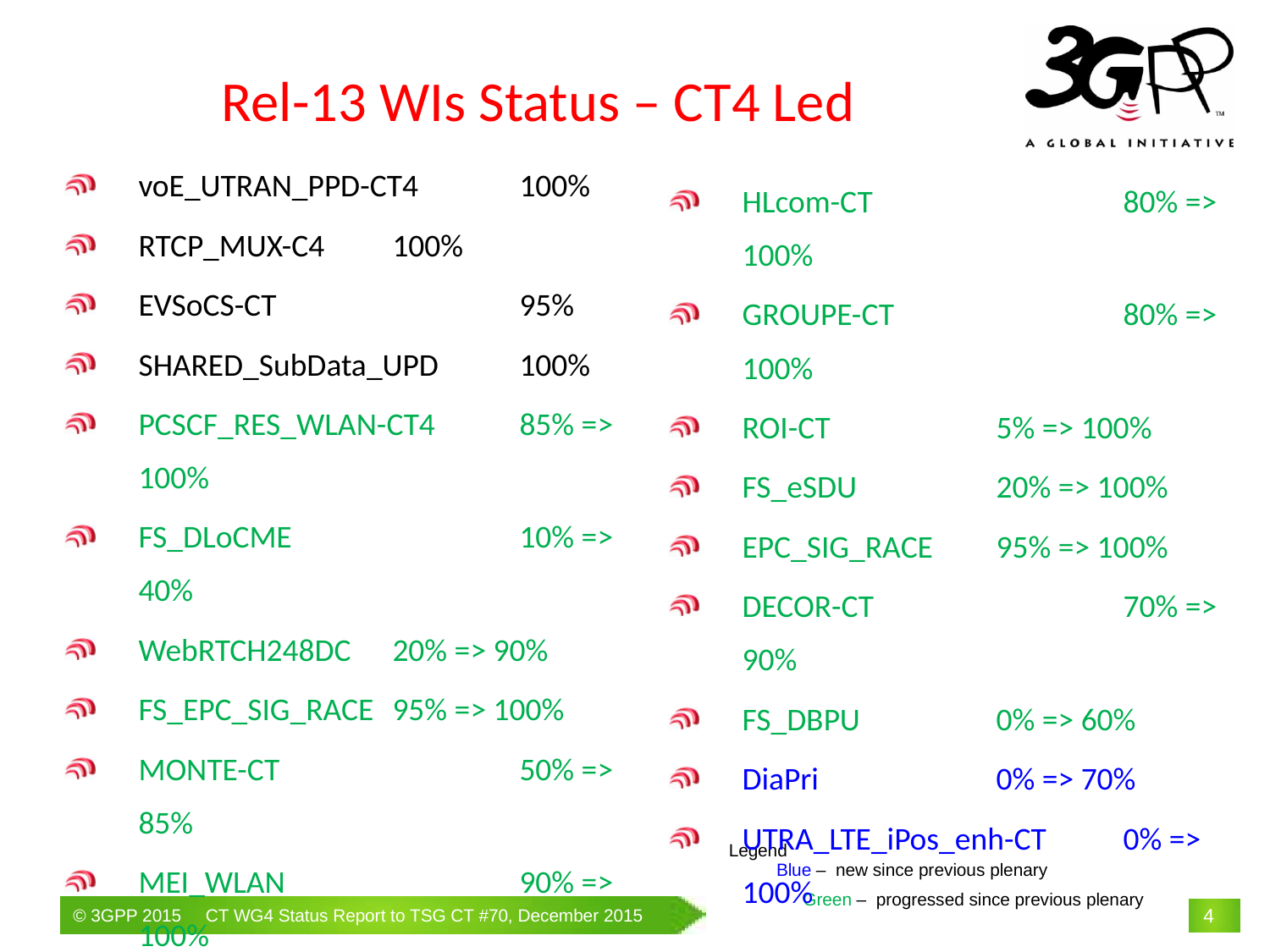

Rel-13 WIs Status – CT4 Led
voE_UTRAN_PPD-CT4	100%
RTCP_MUX-C4	100%
EVSoCS-CT		95%
SHARED_SubData_UPD	100%
PCSCF_RES_WLAN-CT4	85% => 100%
FS_DLoCME		10% => 40%
WebRTCH248DC	20% => 90%
FS_EPC_SIG_RACE	95% => 100%
MONTE-CT		50% => 85%
MEI_WLAN		90% => 100%
FS_SCCAS_RES	20% => 100%
SDPCN_IMS		5% => 70%

HLcom-CT		80% => 100%
GROUPE-CT		80% => 100%
ROI-CT		5% => 100%
FS_eSDU		20% => 100%
EPC_SIG_RACE	95% => 100%
DECOR-CT		70% => 90%
FS_DBPU		0% => 60%
DiaPri		0% => 70%
UTRA_LTE_iPos_enh-CT	0% => 100%

Legend
Blue –  new since previous plenary
	Green –  progressed since previous plenary